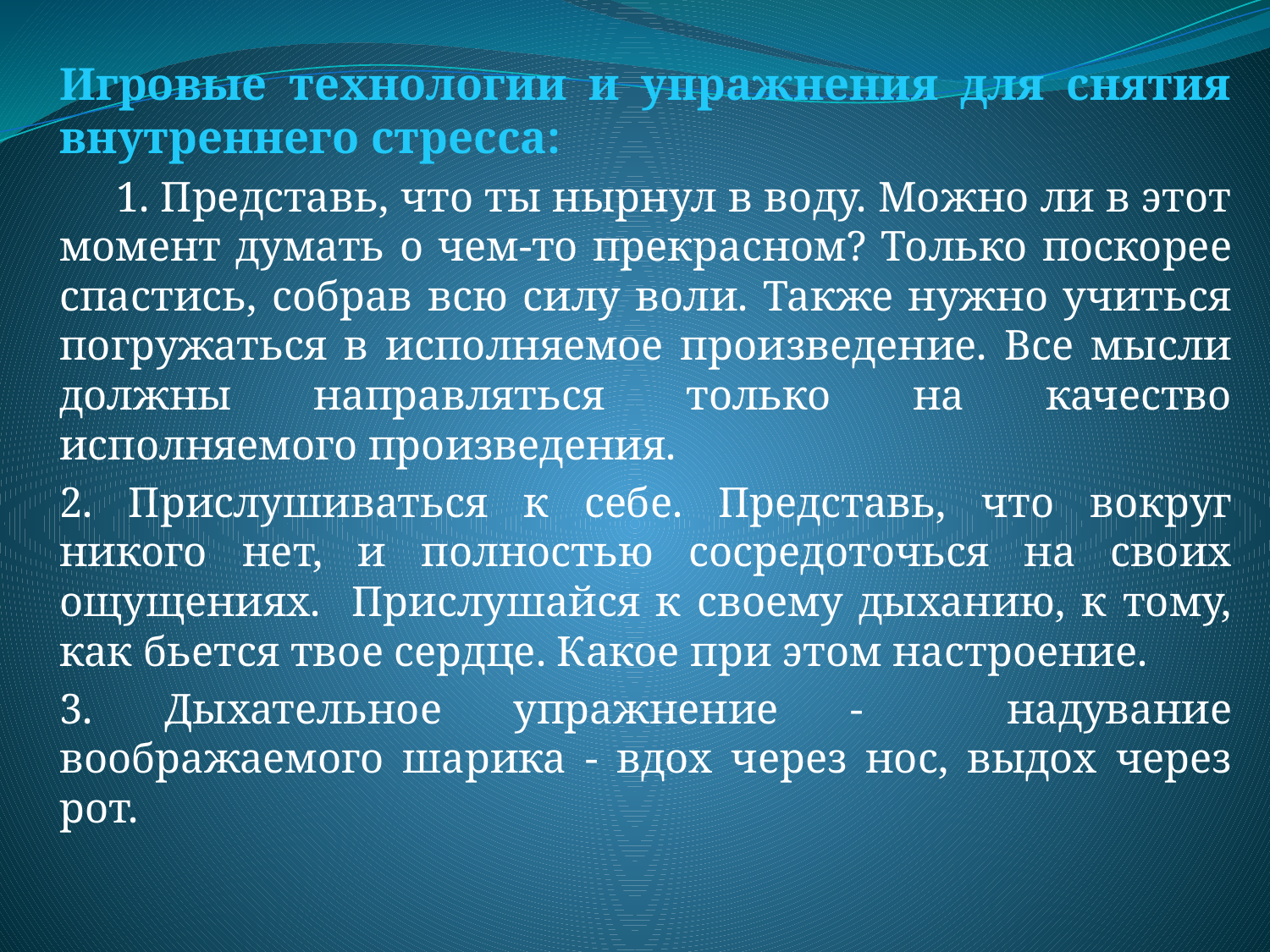

#
Игровые технологии и упражнения для снятия внутреннего стресса:
     1. Представь, что ты нырнул в воду. Можно ли в этот момент думать о чем-то прекрасном? Только поскорее спастись, собрав всю силу воли. Также нужно учиться погружаться в исполняемое произведение. Все мысли должны направляться только на качество исполняемого произведения.
2. Прислушиваться к себе. Представь, что вокруг никого нет, и полностью сосредоточься на своих ощущениях.  Прислушайся к своему дыханию, к тому, как бьется твое сердце. Какое при этом настроение.
3. Дыхательное упражнение -  надувание воображаемого шарика - вдох через нос, выдох через рот.